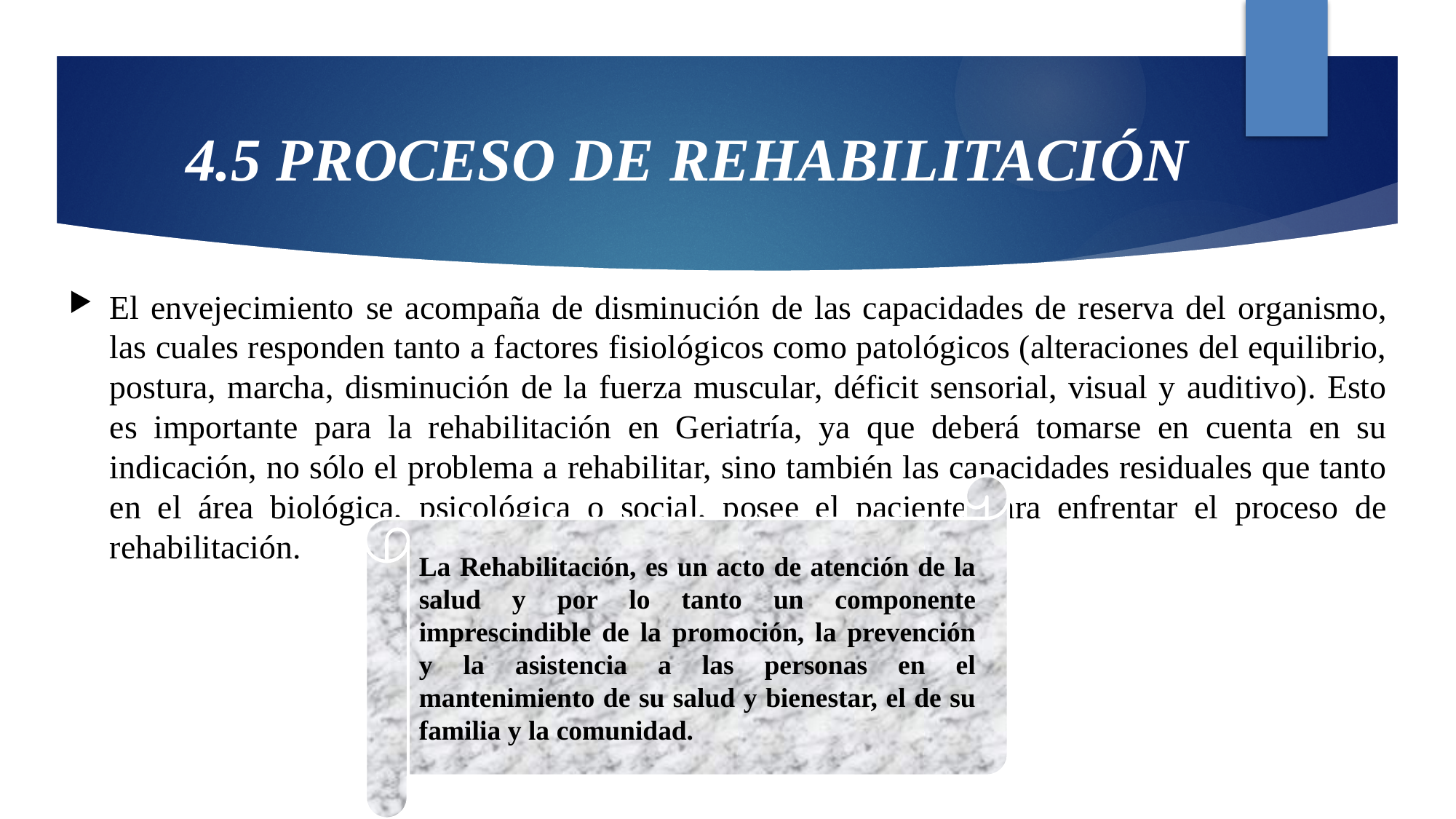

# 4.5 PROCESO DE REHABILITACIÓN
El envejecimiento se acompaña de disminución de las capacidades de reserva del organismo, las cuales responden tanto a factores fisiológicos como patológicos (alteraciones del equilibrio, postura, marcha, disminución de la fuerza muscular, déficit sensorial, visual y auditivo). Esto es importante para la rehabilitación en Geriatría, ya que deberá tomarse en cuenta en su indicación, no sólo el problema a rehabilitar, sino también las capacidades residuales que tanto en el área biológica, psicológica o social, posee el paciente para enfrentar el proceso de rehabilitación.
La Rehabilitación, es un acto de atención de la salud y por lo tanto un componente imprescindible de la promoción, la prevención y la asistencia a las personas en el mantenimiento de su salud y bienestar, el de su familia y la comunidad.